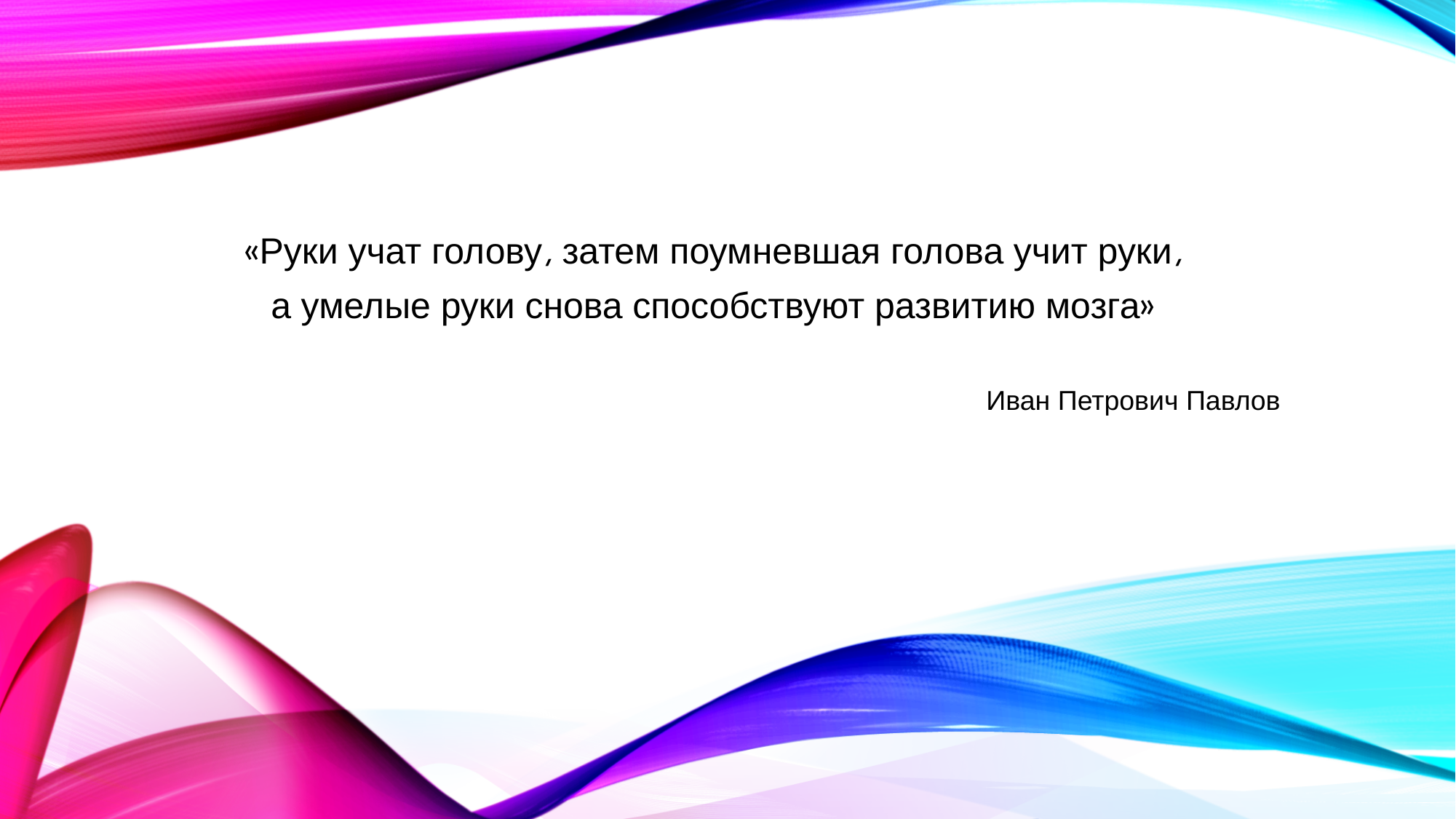

«Руки учат голову, затем поумневшая голова учит руки,
а умелые руки снова способствуют развитию мозга»

Иван Петрович Павлов

#